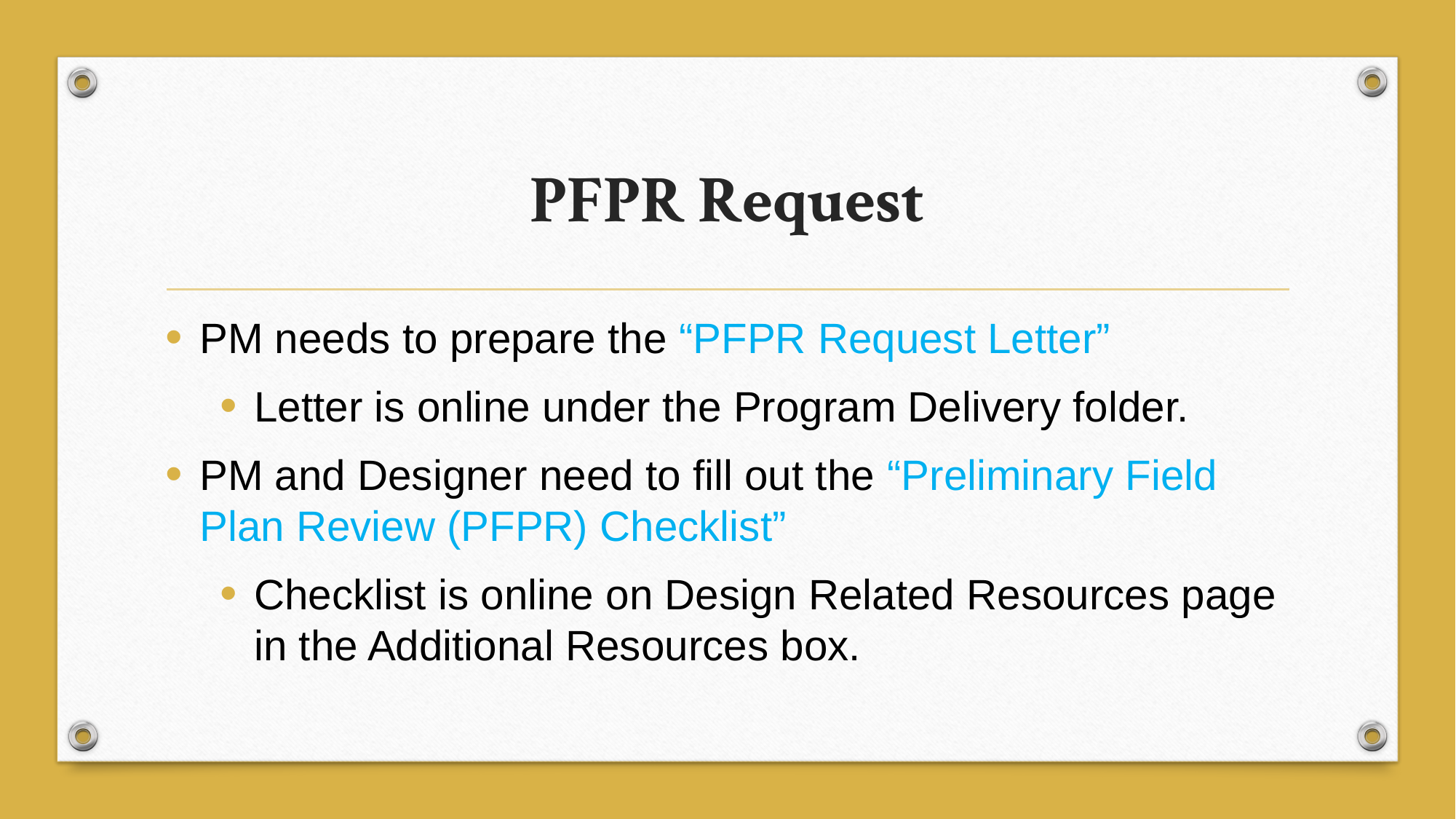

# PFPR Request
PM needs to prepare the “PFPR Request Letter”
Letter is online under the Program Delivery folder.
PM and Designer need to fill out the “Preliminary Field Plan Review (PFPR) Checklist”
Checklist is online on Design Related Resources page in the Additional Resources box.